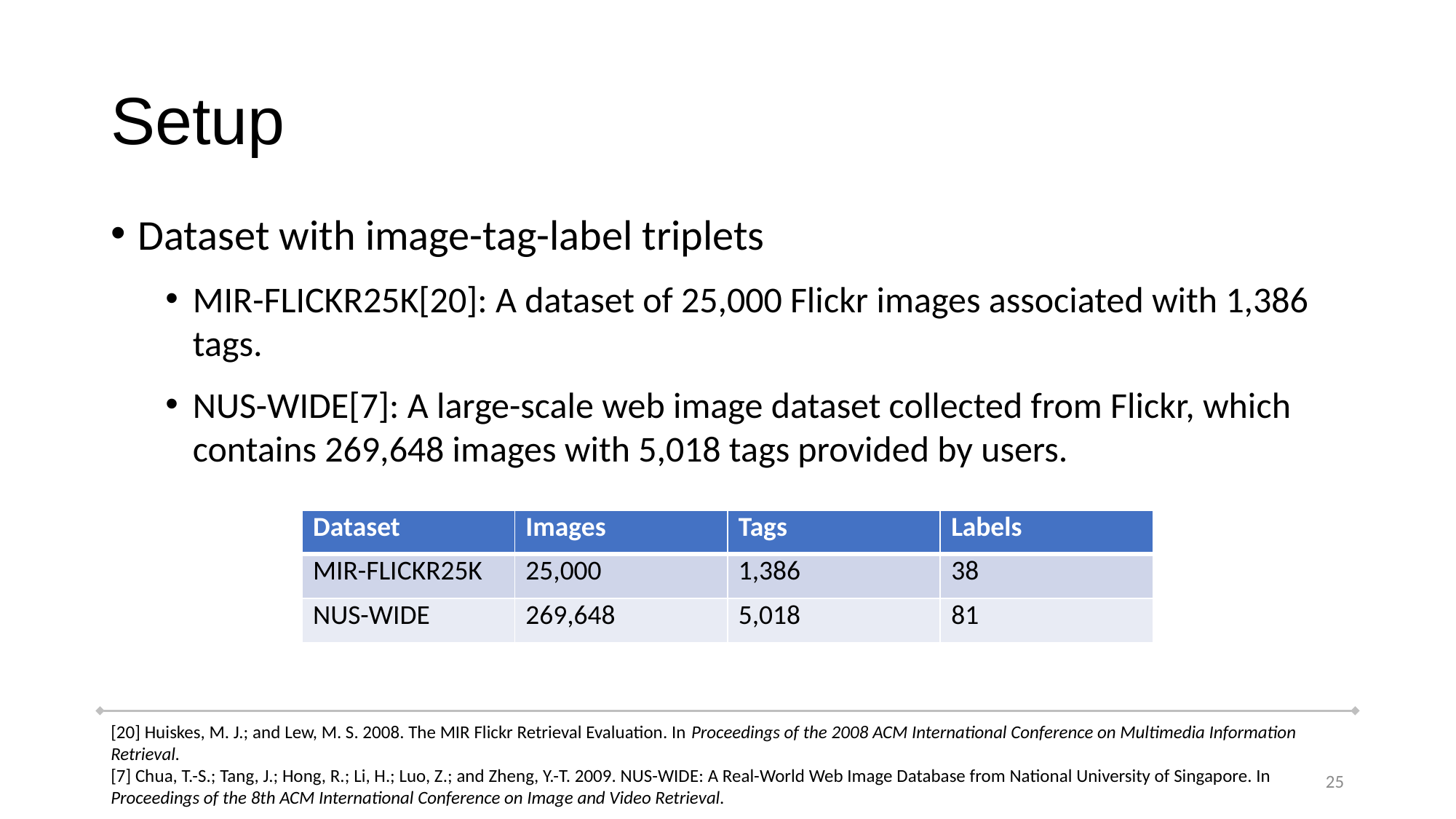

# Setup
Dataset with image-tag-label triplets
MIR-FLICKR25K[20]: A dataset of 25,000 Flickr images associated with 1,386 tags.
NUS-WIDE[7]: A large-scale web image dataset collected from Flickr, which contains 269,648 images with 5,018 tags provided by users.
| Dataset | Images | Tags | Labels |
| --- | --- | --- | --- |
| MIR-FLICKR25K | 25,000 | 1,386 | 38 |
| NUS-WIDE | 269,648 | 5,018 | 81 |
[20] Huiskes, M. J.; and Lew, M. S. 2008. The MIR Flickr Retrieval Evaluation. In Proceedings of the 2008 ACM International Conference on Multimedia Information Retrieval.
[7] Chua, T.-S.; Tang, J.; Hong, R.; Li, H.; Luo, Z.; and Zheng, Y.-T. 2009. NUS-WIDE: A Real-World Web Image Database from National University of Singapore. In Proceedings of the 8th ACM International Conference on Image and Video Retrieval.
25